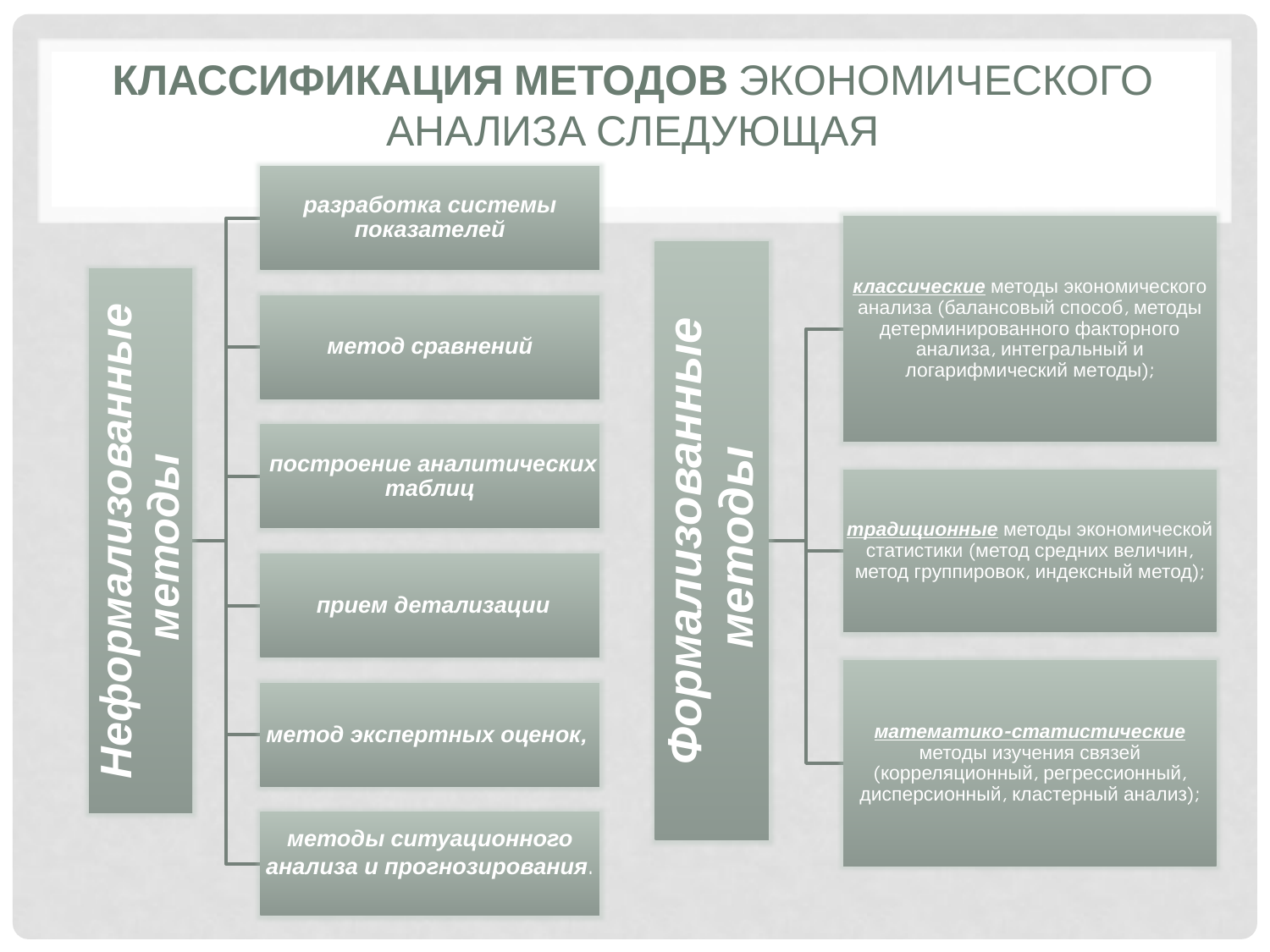

# Классификация методов экономического анализа следующая

Неформализованные методы
разработка системы показателей
метод сравнений
 построение ана­литических таблиц
 прием детализации
метод экспертных оценок,
методы си­туационного анализа и прогнозирования.

Формализованные методы
классические методы экономического анализа (балансовый способ, методы детерминированного факторного анализа, интегральный и логарифмический ме­тоды);
традиционные методы экономической статистики (метод средних величин, метод группировок, индексный метод);
математико-статистические методы изучения связей (корреляционный, рег­рессионный, дисперсионный, кластерный анализ);